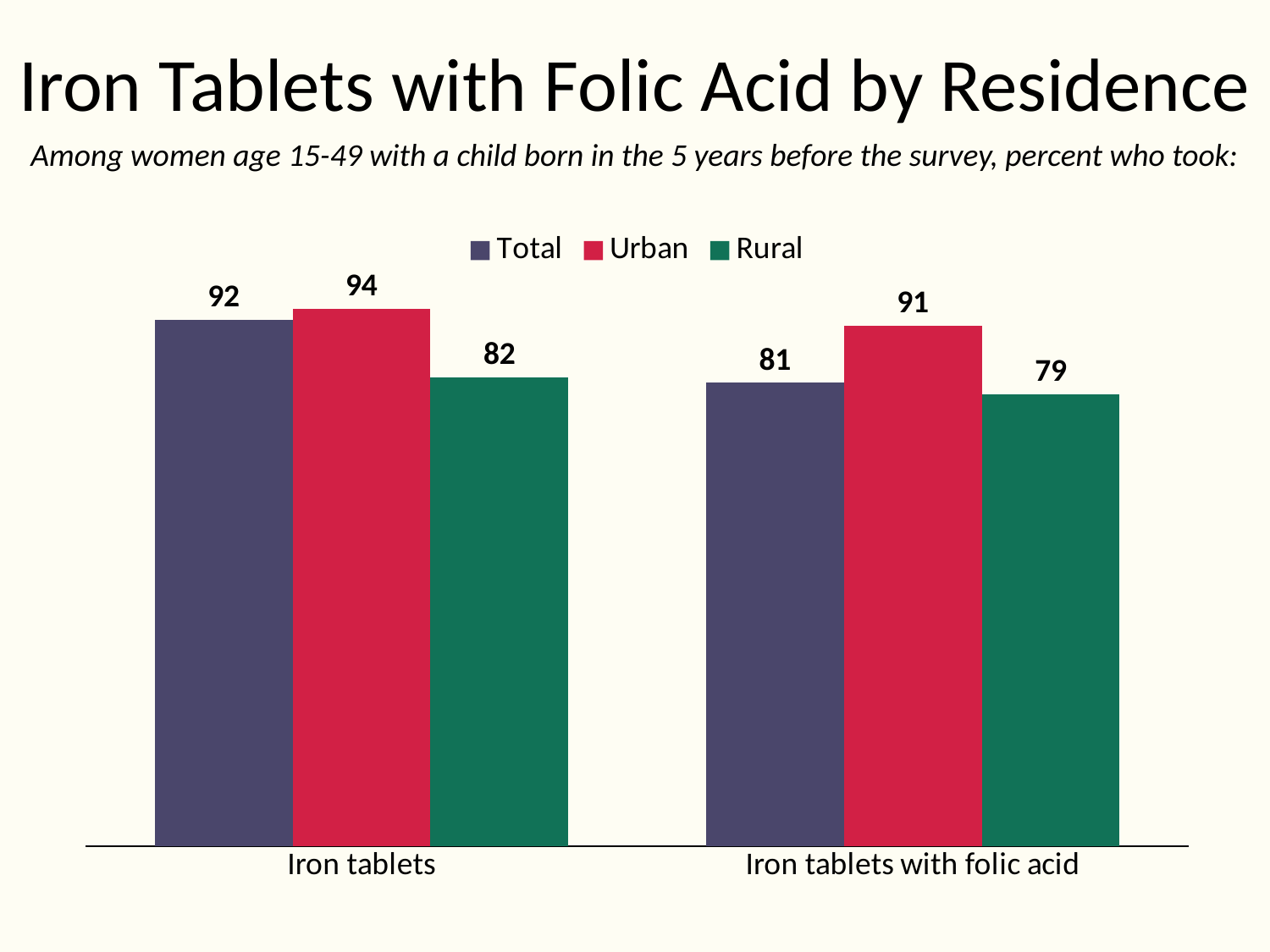

# Iron Tablets with Folic Acid by Residence
Among women age 15-49 with a child born in the 5 years before the survey, percent who took:

### Chart

| Category | Total | Urban | Rural |
|---|---|---|---|
| Iron tablets | 92.0 | 94.0 | 82.0 |
| Iron tablets with folic acid | 81.0 | 91.0 | 79.0 |